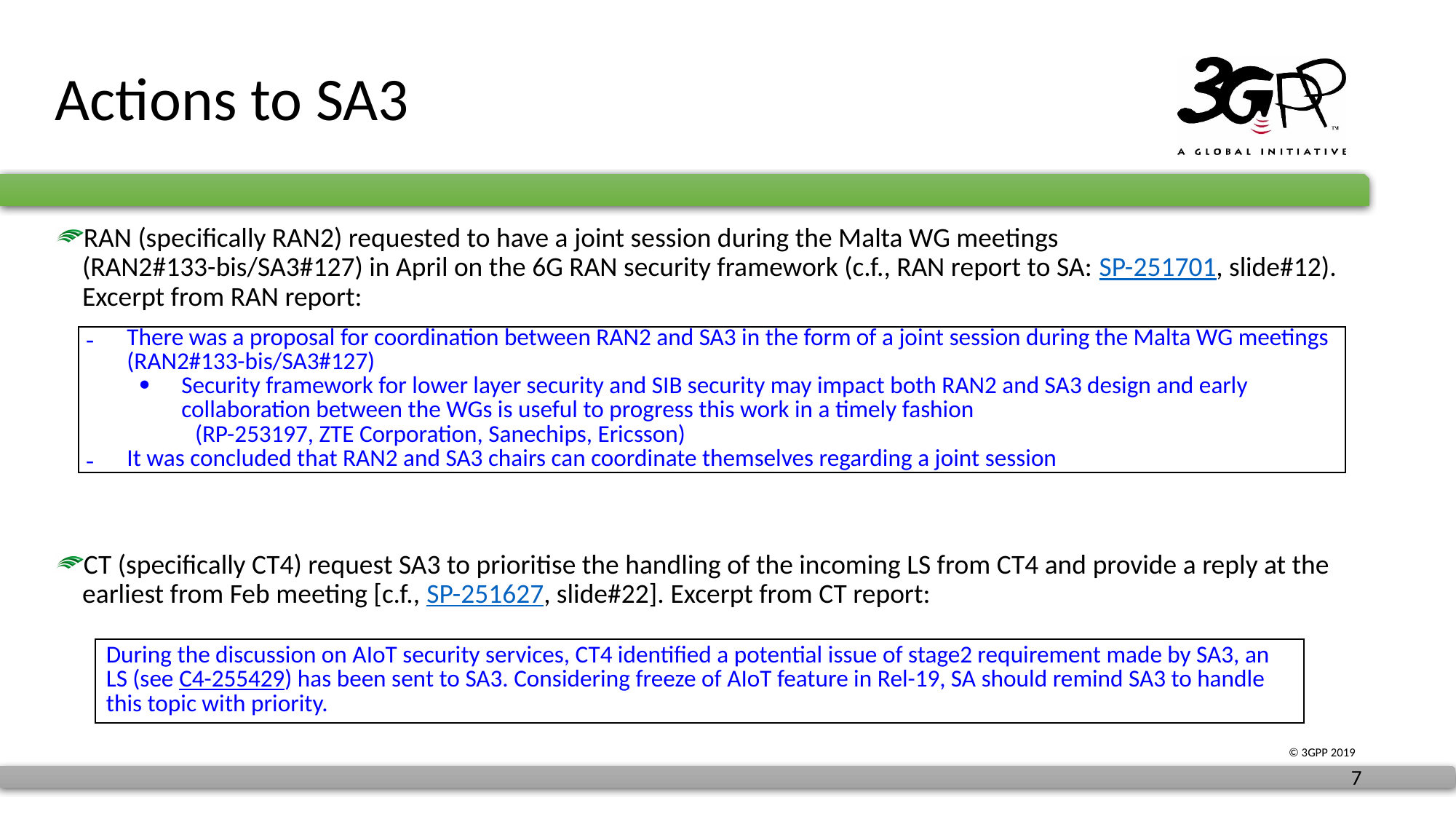

# Actions to SA3
RAN (specifically RAN2) requested to have a joint session during the Malta WG meetings (RAN2#133-bis/SA3#127) in April on the 6G RAN security framework (c.f., RAN report to SA: SP-251701, slide#12). Excerpt from RAN report:

CT (specifically CT4) request SA3 to prioritise the handling of the incoming LS from CT4 and provide a reply at the earliest from Feb meeting [c.f., SP-251627, slide#22]. Excerpt from CT report:

| There was a proposal for coordination between RAN2 and SA3 in the form of a joint session during the Malta WG meetings (RAN2#133-bis/SA3#127) Security framework for lower layer security and SIB security may impact both RAN2 and SA3 design and early collaboration between the WGs is useful to progress this work in a timely fashion (RP-253197, ZTE Corporation, Sanechips, Ericsson) It was concluded that RAN2 and SA3 chairs can coordinate themselves regarding a joint session |
| --- |
| During the discussion on AIoT security services, CT4 identified a potential issue of stage2 requirement made by SA3, an LS (see C4-255429) has been sent to SA3. Considering freeze of AIoT feature in Rel-19, SA should remind SA3 to handle this topic with priority. |
| --- |